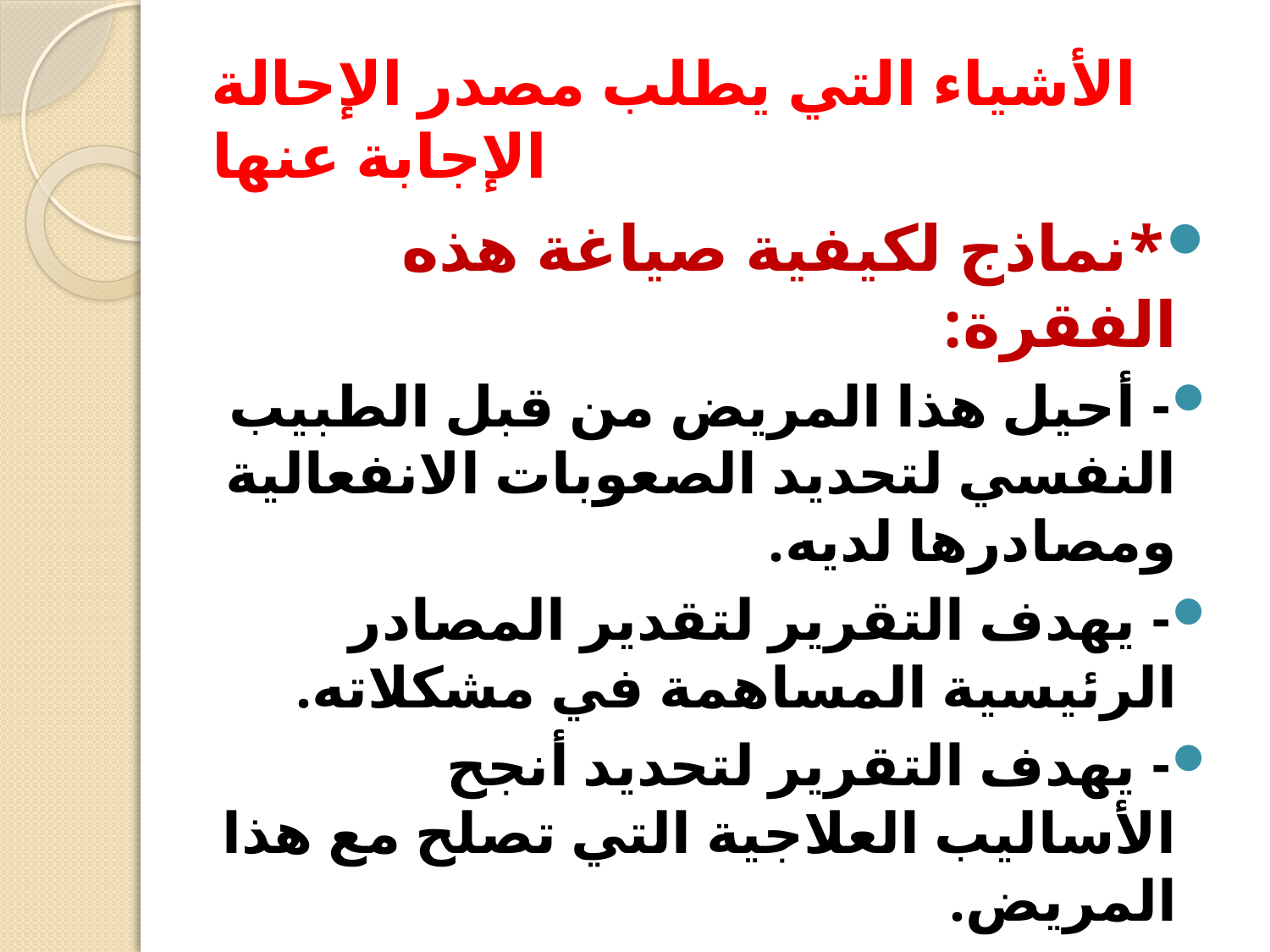

# الأشياء التي يطلب مصدر الإحالة الإجابة عنها
*نماذج لكيفية صياغة هذه الفقرة:
- أحيل هذا المريض من قبل الطبيب النفسي لتحديد الصعوبات الانفعالية ومصادرها لديه.
- يهدف التقرير لتقدير المصادر الرئيسية المساهمة في مشكلاته.
- يهدف التقرير لتحديد أنجح الأساليب العلاجية التي تصلح مع هذا المريض.
- تحديد خطورة سلوكه الذهاني على الآخرين.